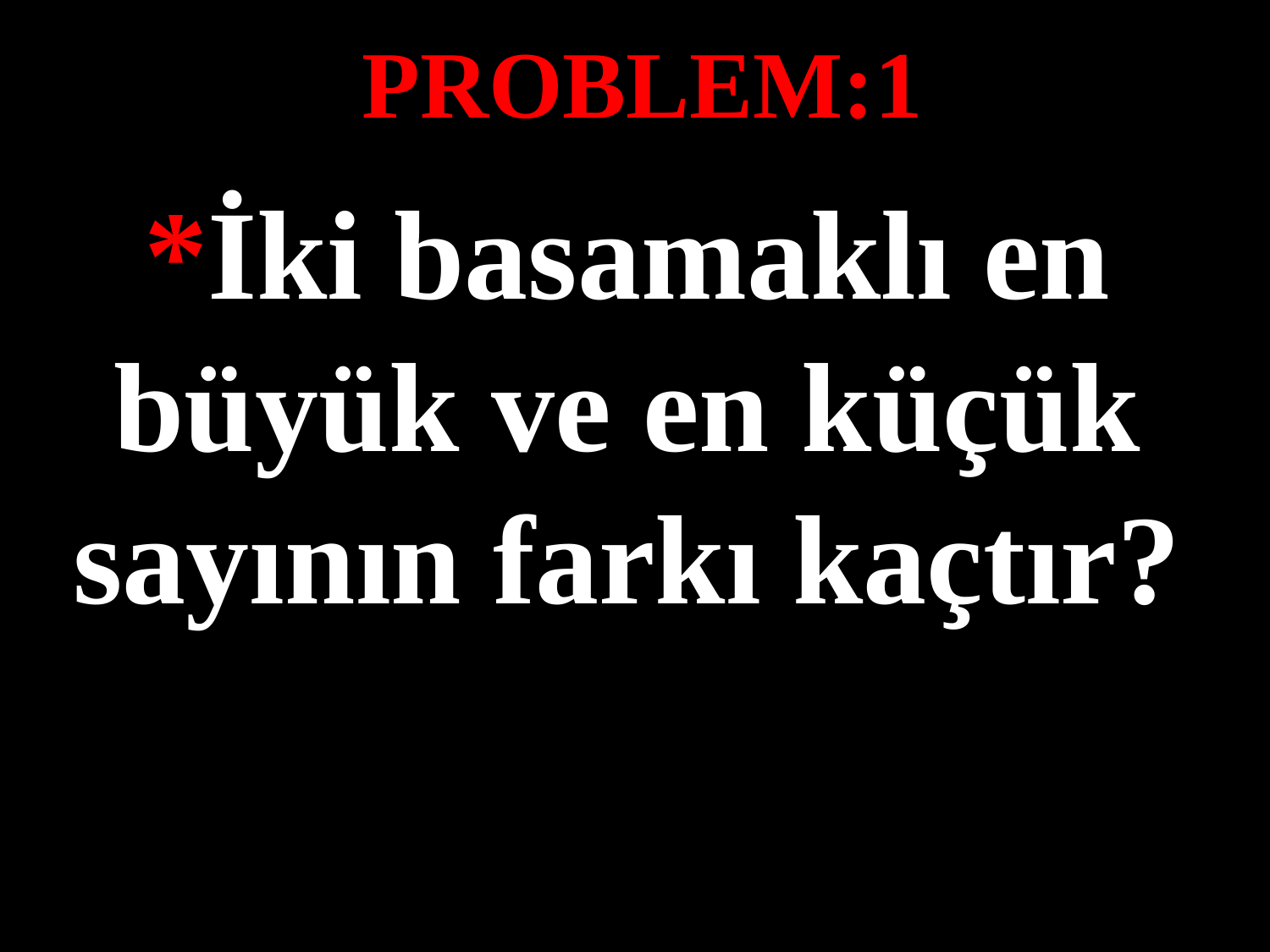

PROBLEM:1
*İki basamaklı en büyük ve en küçük sayının farkı kaçtır?
#